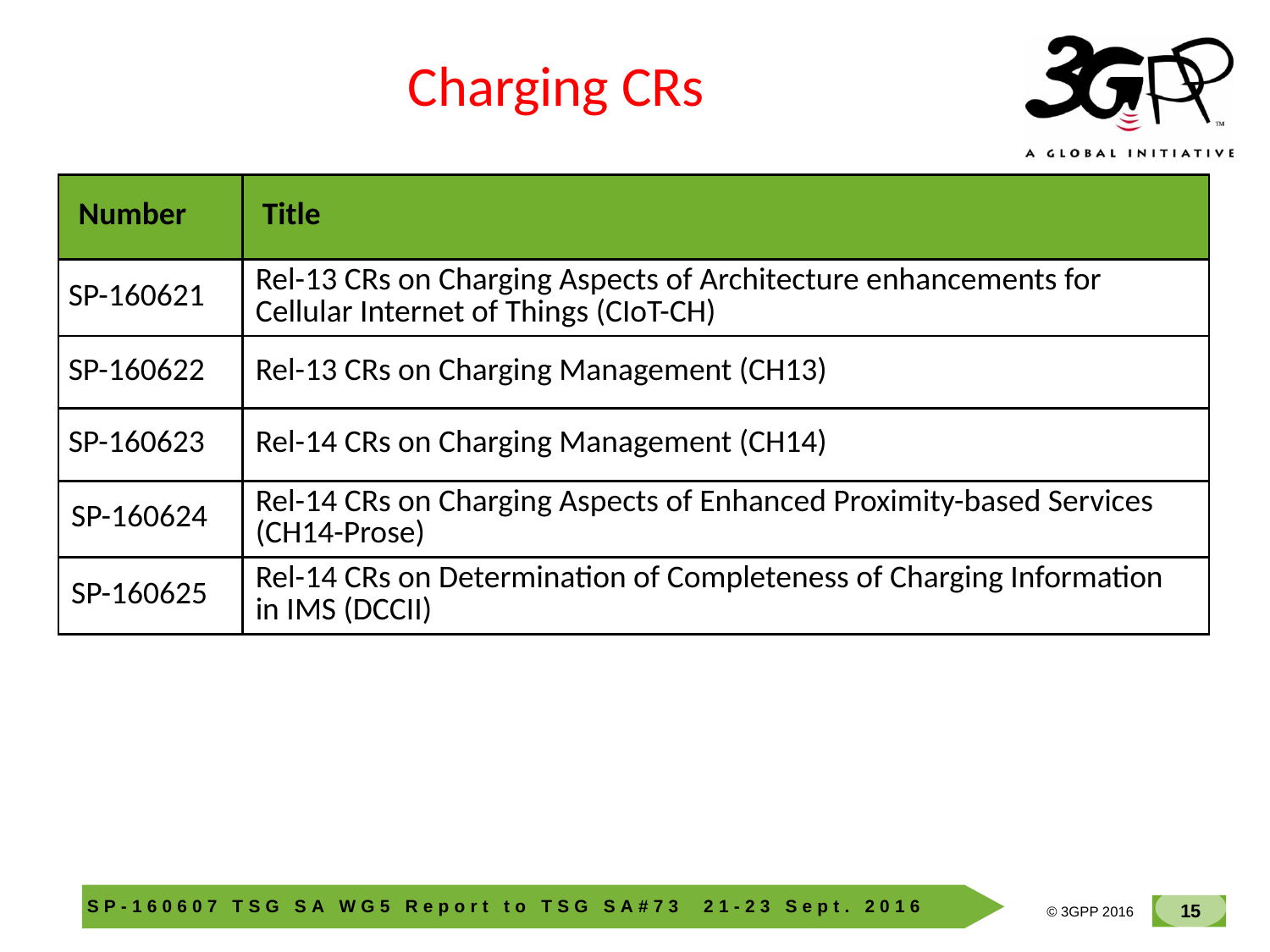

Charging CRs
| Number | Title |
| --- | --- |
| SP-160621 | Rel-13 CRs on Charging Aspects of Architecture enhancements for Cellular Internet of Things (CIoT-CH) |
| SP-160622 | Rel-13 CRs on Charging Management (CH13) |
| SP-160623 | Rel-14 CRs on Charging Management (CH14) |
| SP-160624 | Rel-14 CRs on Charging Aspects of Enhanced Proximity-based Services (CH14-Prose) |
| SP-160625 | Rel-14 CRs on Determination of Completeness of Charging Information in IMS (DCCII) |